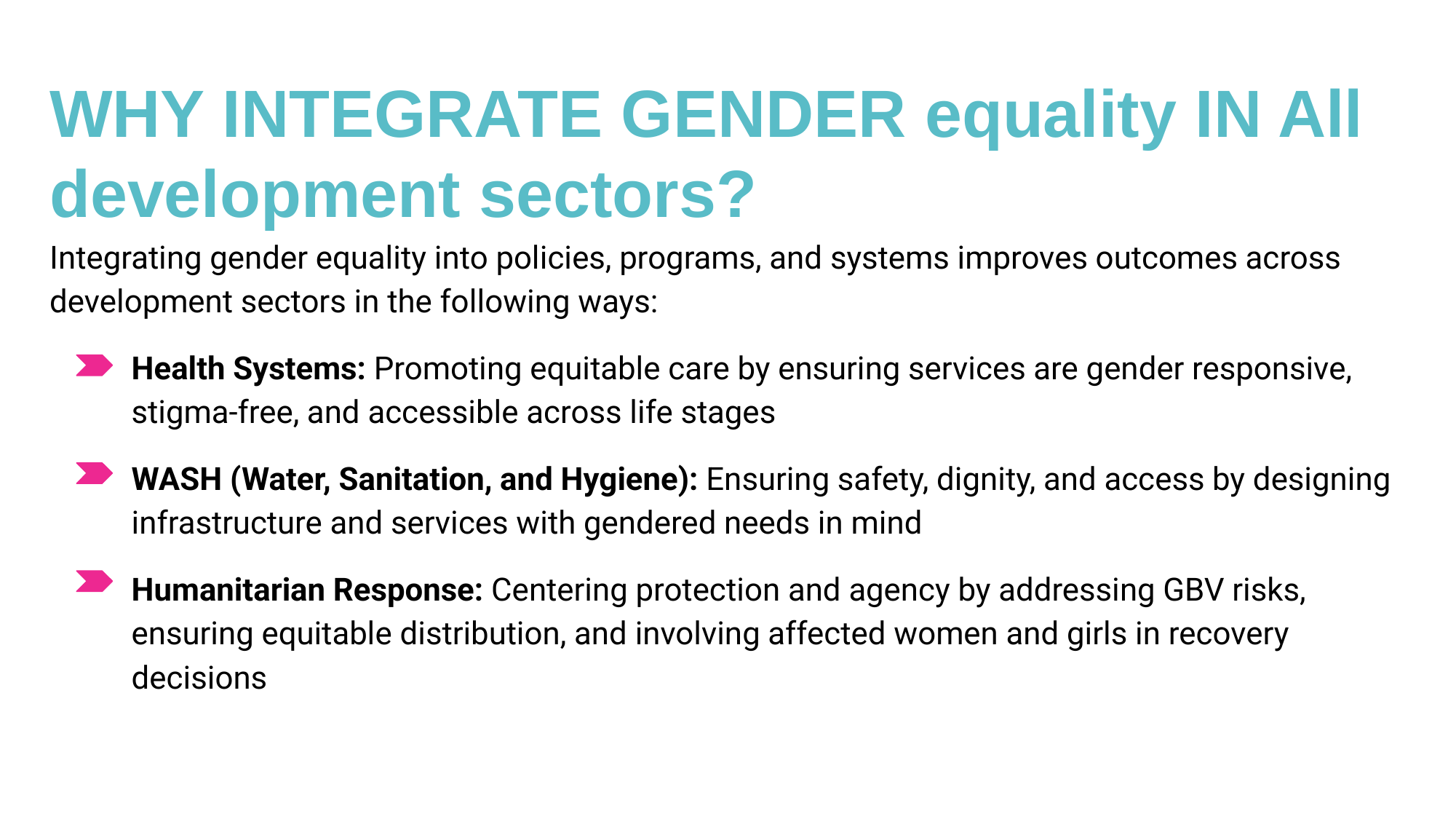

# WHY INTEGRATE GENDER equality IN All development sectors?
Integrating gender equality into policies, programs, and systems improves outcomes across development sectors in the following ways:
Health Systems: Promoting equitable care by ensuring services are gender responsive, stigma-free, and accessible across life stages
WASH (Water, Sanitation, and Hygiene): Ensuring safety, dignity, and access by designing infrastructure and services with gendered needs in mind
Humanitarian Response: Centering protection and agency by addressing GBV risks, ensuring equitable distribution, and involving affected women and girls in recovery decisions